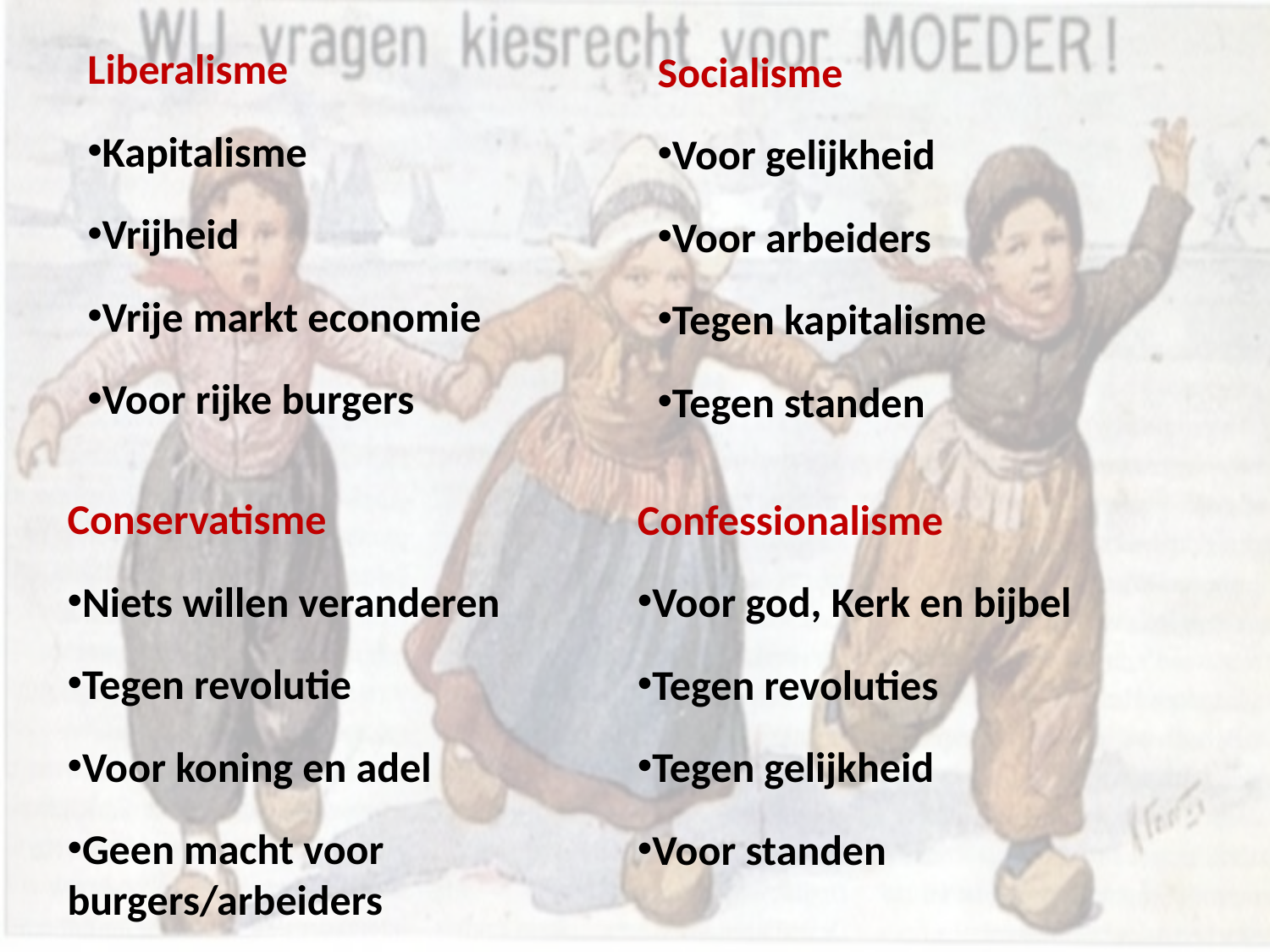

Liberalisme
Kapitalisme
Vrijheid
Vrije markt economie
Voor rijke burgers
Socialisme
Voor gelijkheid
Voor arbeiders
Tegen kapitalisme
Tegen standen
Conservatisme
Niets willen veranderen
Tegen revolutie
Voor koning en adel
Geen macht voor burgers/arbeiders
Confessionalisme
Voor god, Kerk en bijbel
Tegen revoluties
Tegen gelijkheid
Voor standen